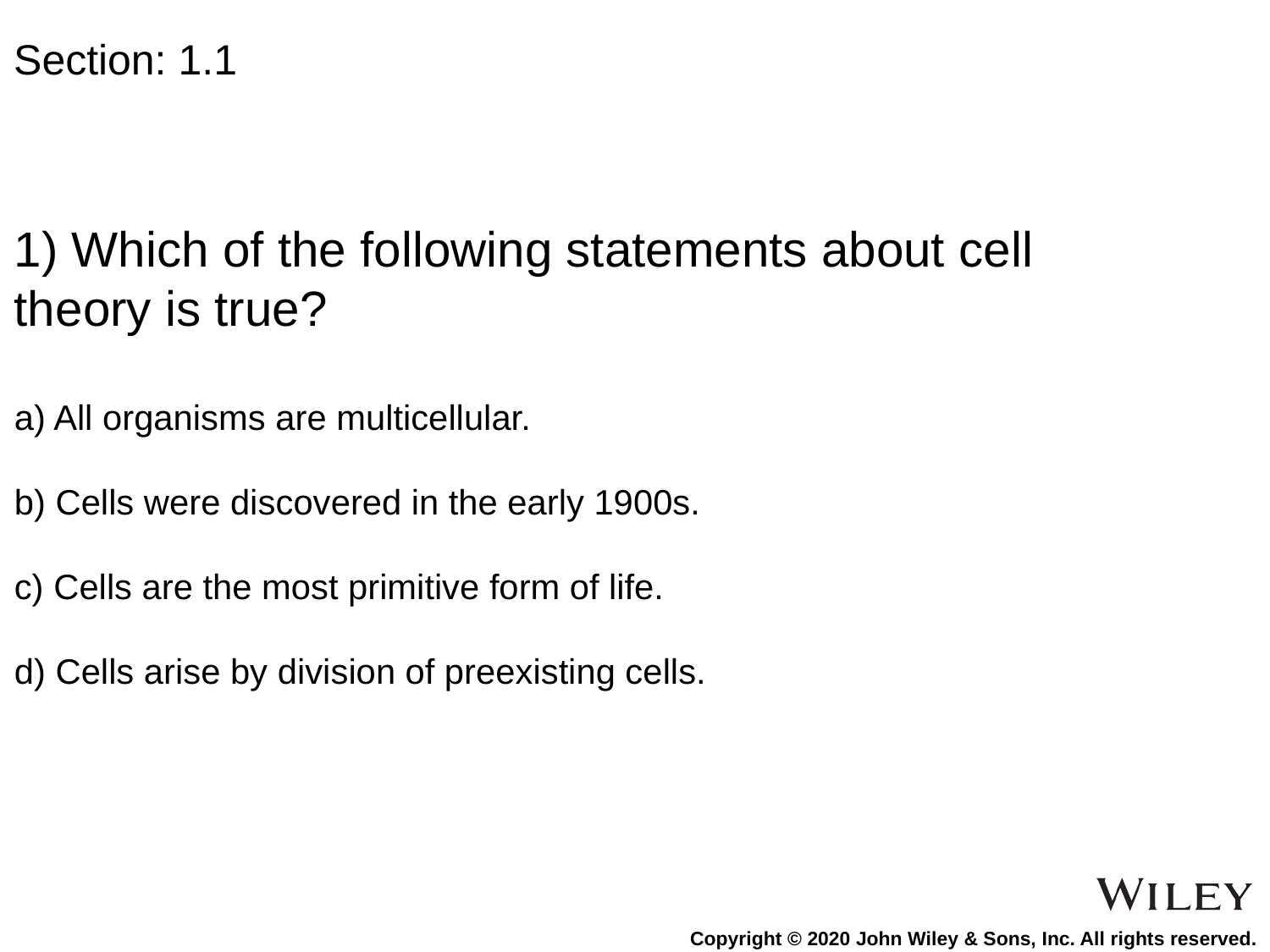

Section: 1.1

1) Which of the following statements about cell theory is true?

a) All organisms are multicellular.

b) Cells were discovered in the early 1900s.

c) Cells are the most primitive form of life.

d) Cells arise by division of preexisting cells.

Copyright © 2020 John Wiley & Sons, Inc. All rights reserved.